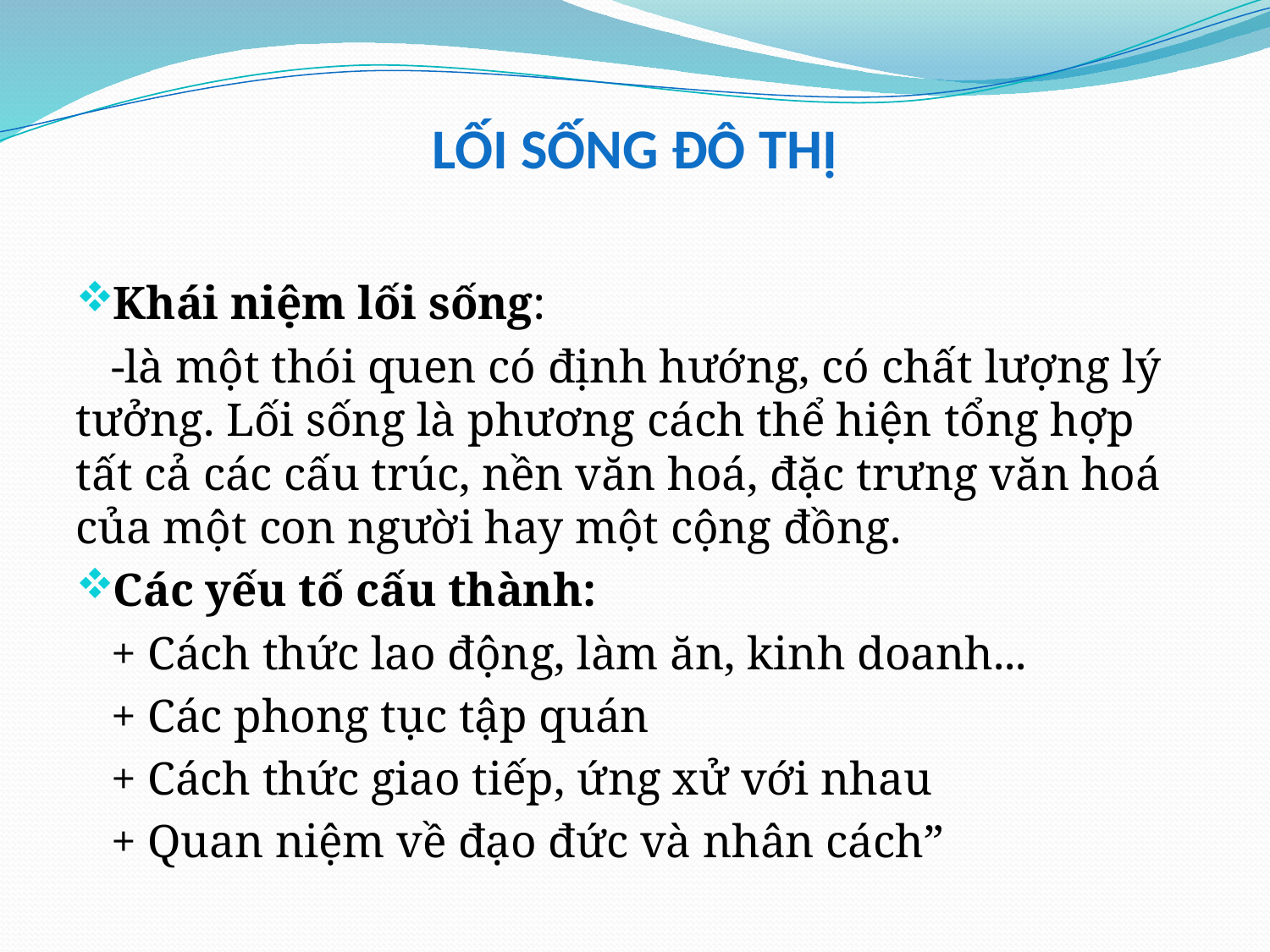

# LỐI SỐNG ĐÔ THỊ
Khái niệm lối sống:
   -là một thói quen có định hướng, có chất lượng lý tưởng. Lối sống là phương cách thể hiện tổng hợp tất cả các cấu trúc, nền văn hoá, đặc trưng văn hoá của một con người hay một cộng đồng.
Các yếu tố cấu thành:
   + Cách thức lao động, làm ăn, kinh doanh...
   + Các phong tục tập quán
   + Cách thức giao tiếp, ứng xử với nhau
   + Quan niệm về đạo đức và nhân cách”